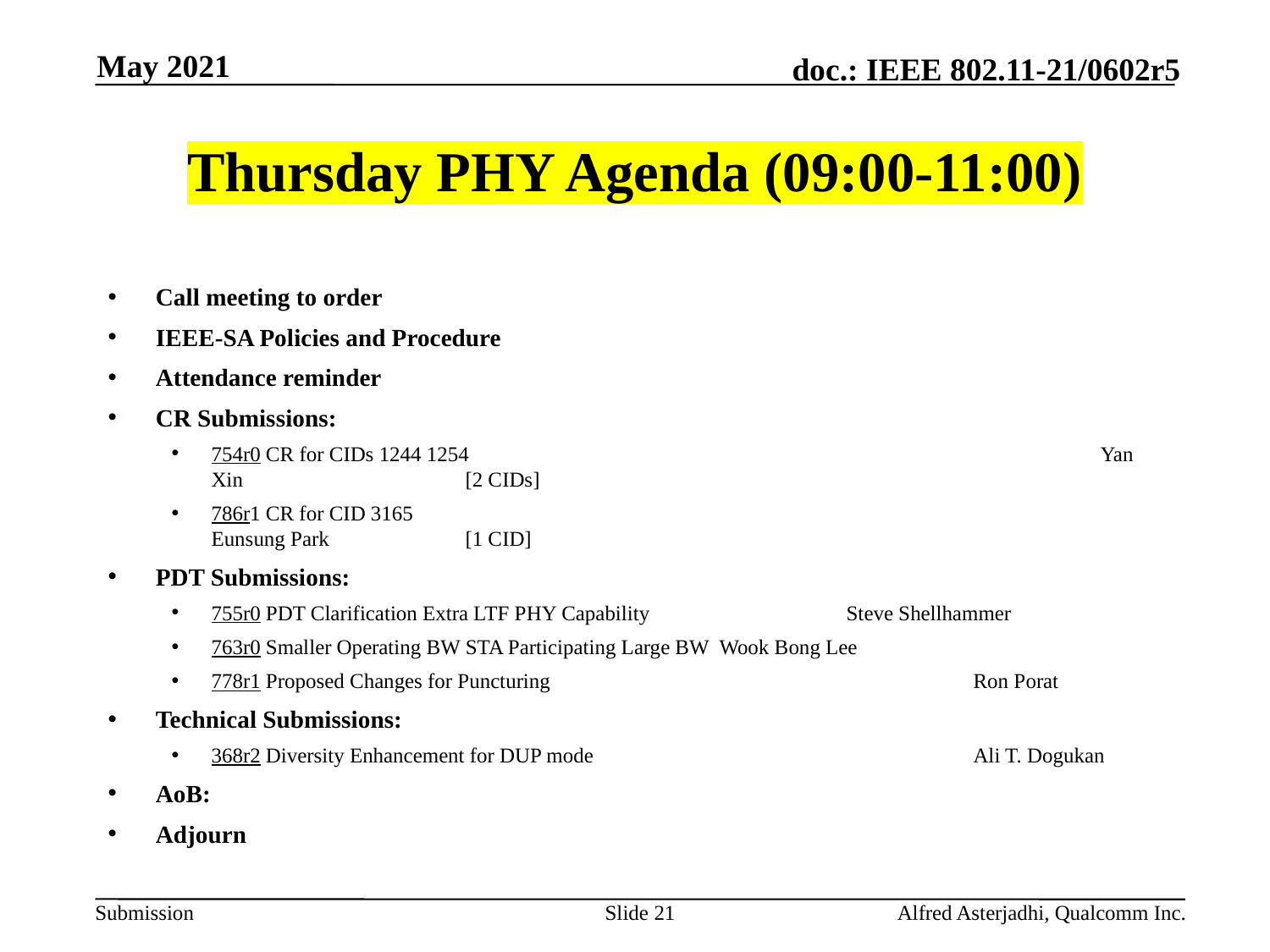

May 2021
# Thursday PHY Agenda (09:00-11:00)
Call meeting to order
IEEE-SA Policies and Procedure
Attendance reminder
CR Submissions:
754r0 CR for CIDs 1244 1254					Yan Xin		[2 CIDs]
786r1 CR for CID 3165 						Eunsung Park 		[1 CID]
PDT Submissions:
755r0 PDT Clarification Extra LTF PHY Capability		Steve Shellhammer
763r0 Smaller Operating BW STA Participating Large BW 	Wook Bong Lee
778r1 Proposed Changes for Puncturing				Ron Porat
Technical Submissions:
368r2 Diversity Enhancement for DUP mode			Ali T. Dogukan
AoB:
Adjourn
Slide 21
Alfred Asterjadhi, Qualcomm Inc.